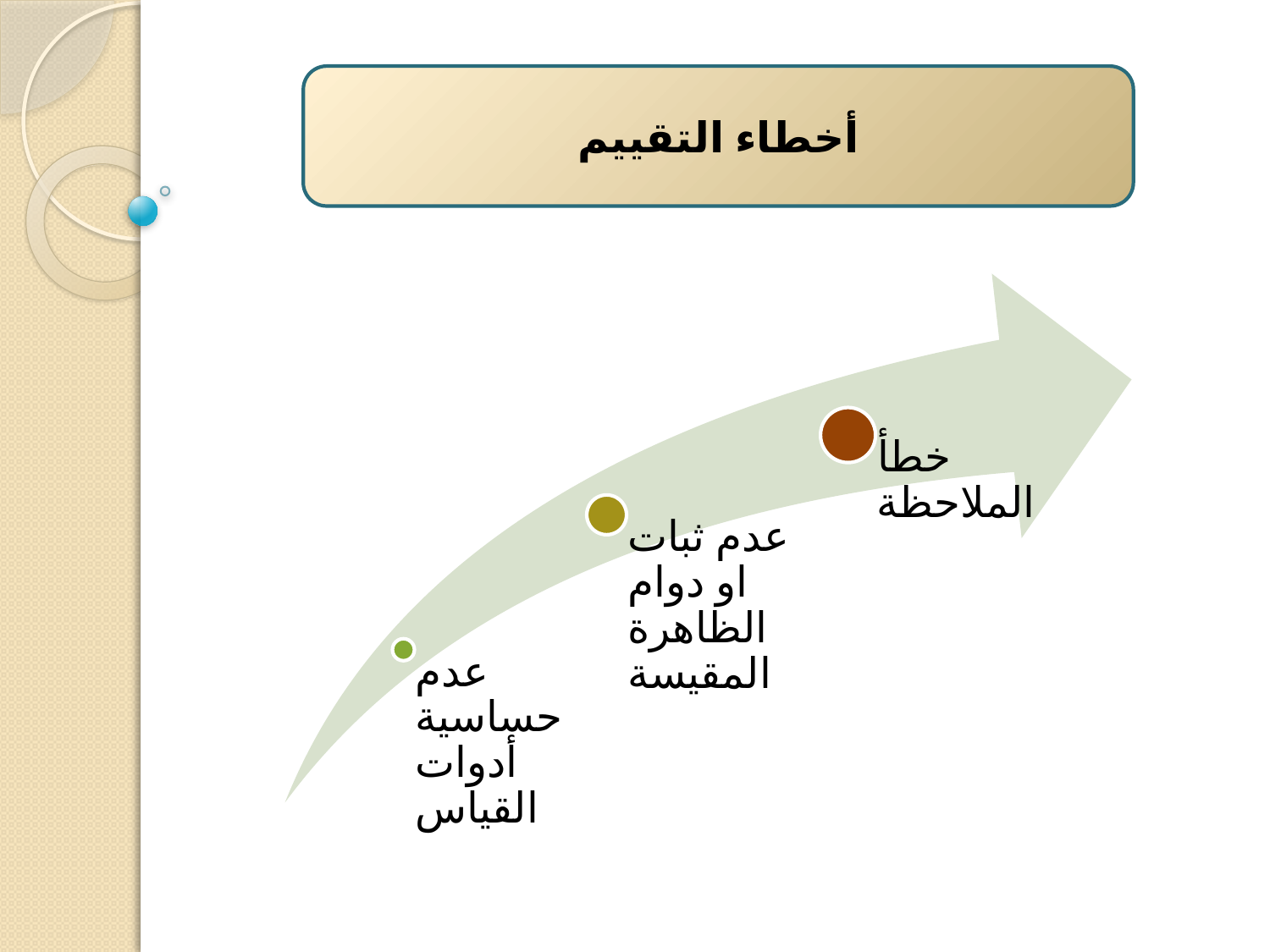

أخطاء التقييم
عدم حساسية أدوات القياس
عدم ثبات او دوام الظاهرة المقيسة
خطأ الملاحظة